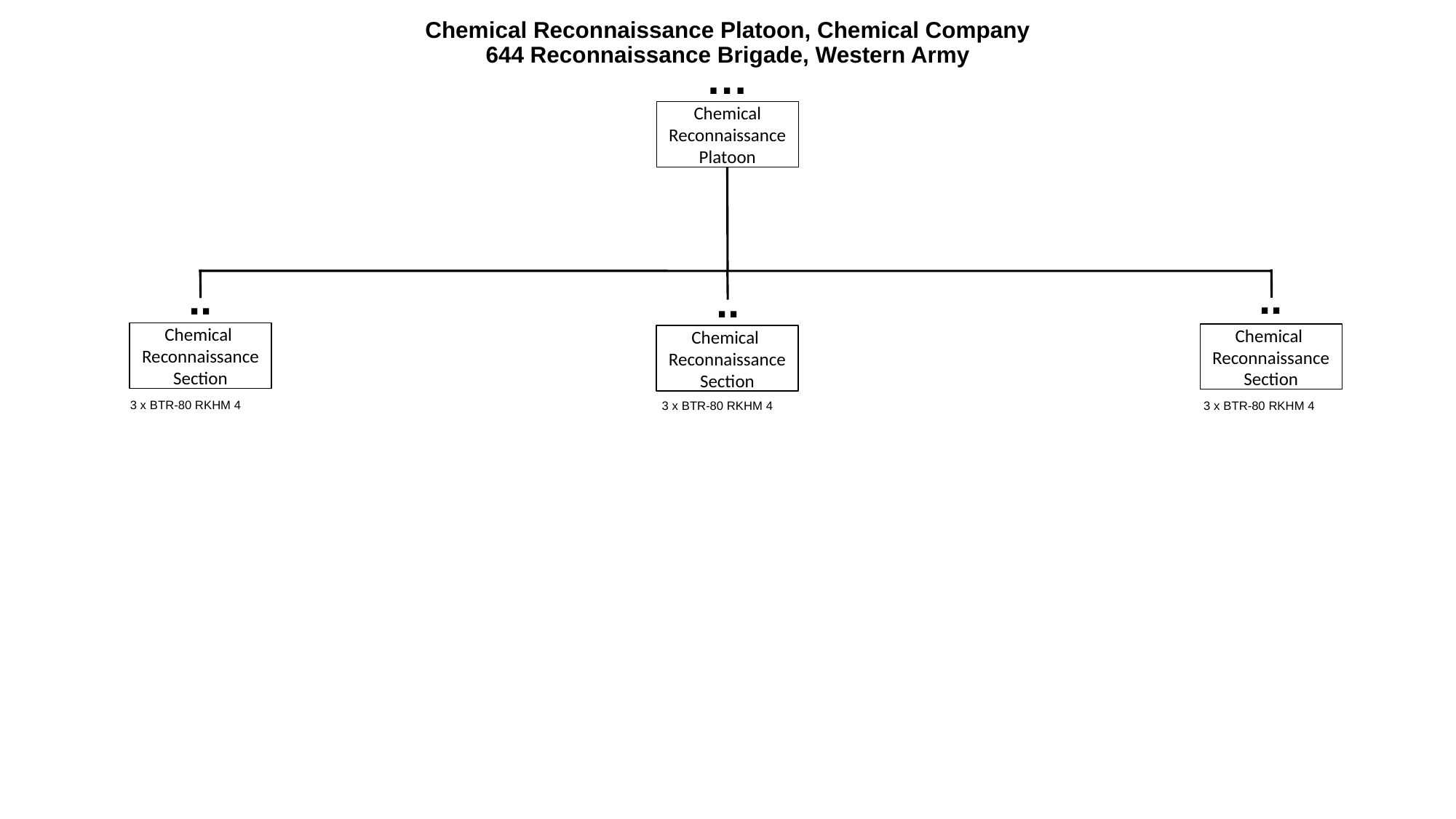

# Chemical Reconnaissance Platoon, Chemical Company 644 Reconnaissance Brigade, Western Army
…
Chemical Reconnaissance
Platoon
..
..
..
Chemical  Reconnaissance Section
Chemical  Reconnaissance Section
Chemical  Reconnaissance Section
3 x BTR-80 RKHM 4
3 x BTR-80 RKHM 4
3 x BTR-80 RKHM 4